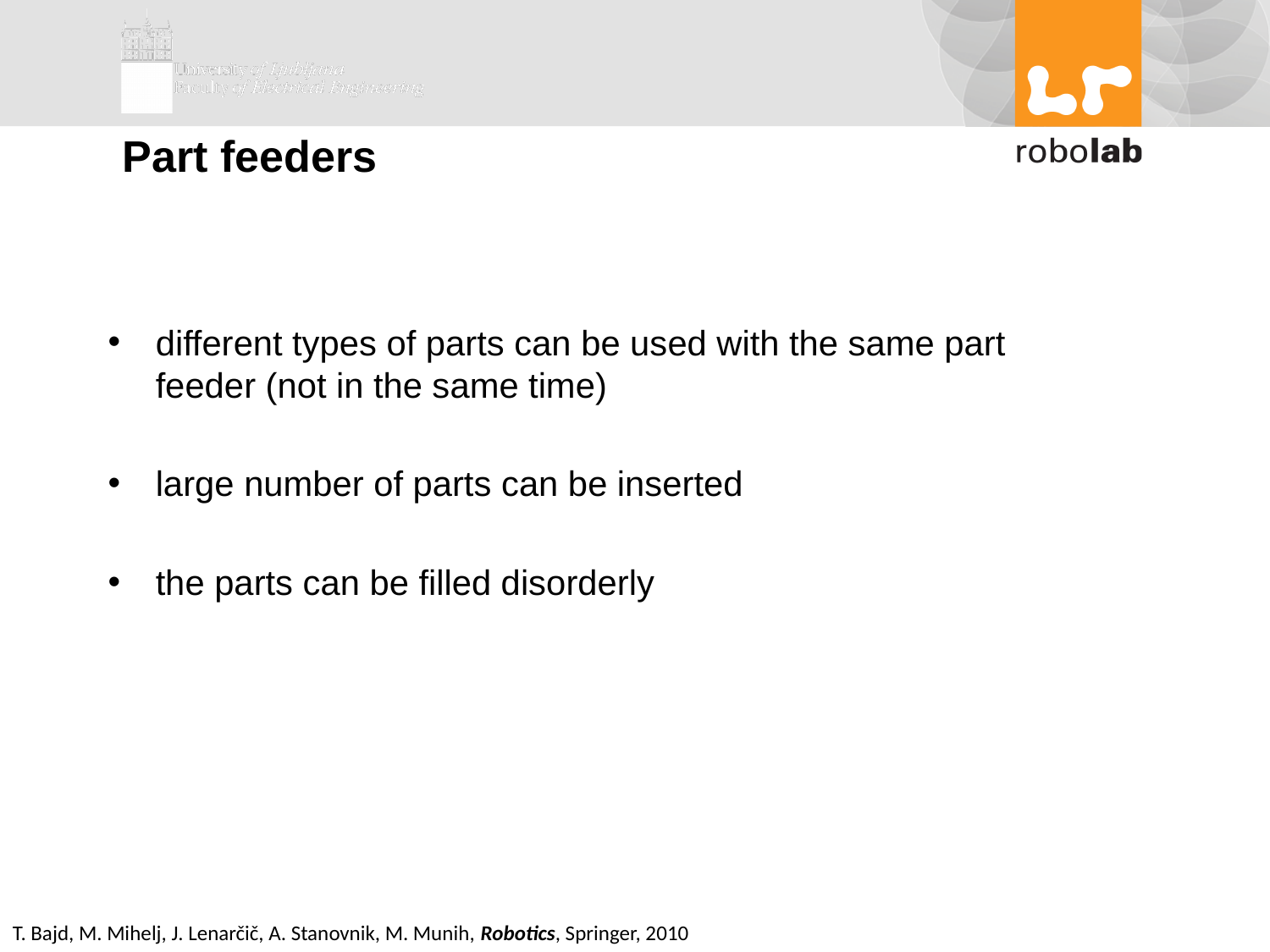

# Part feeders

different types of parts can be used with the same part feeder (not in the same time)

large number of parts can be inserted

the parts can be filled disorderly